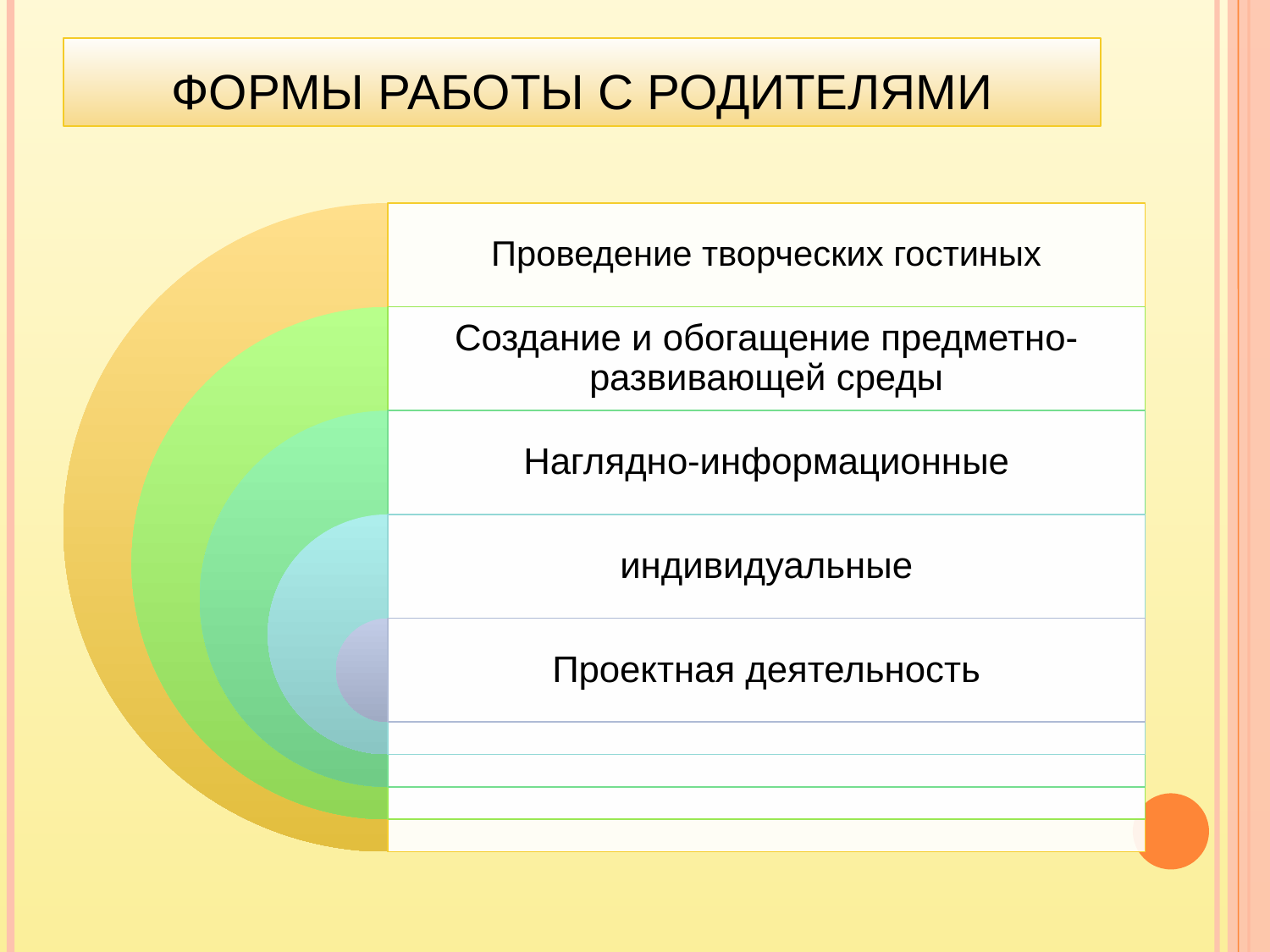

# Формы работы с родителями
Проведение творческих гостиных
Создание и обогащение предметно-развивающей среды
Наглядно-информационные
индивидуальные
Проектная деятельность